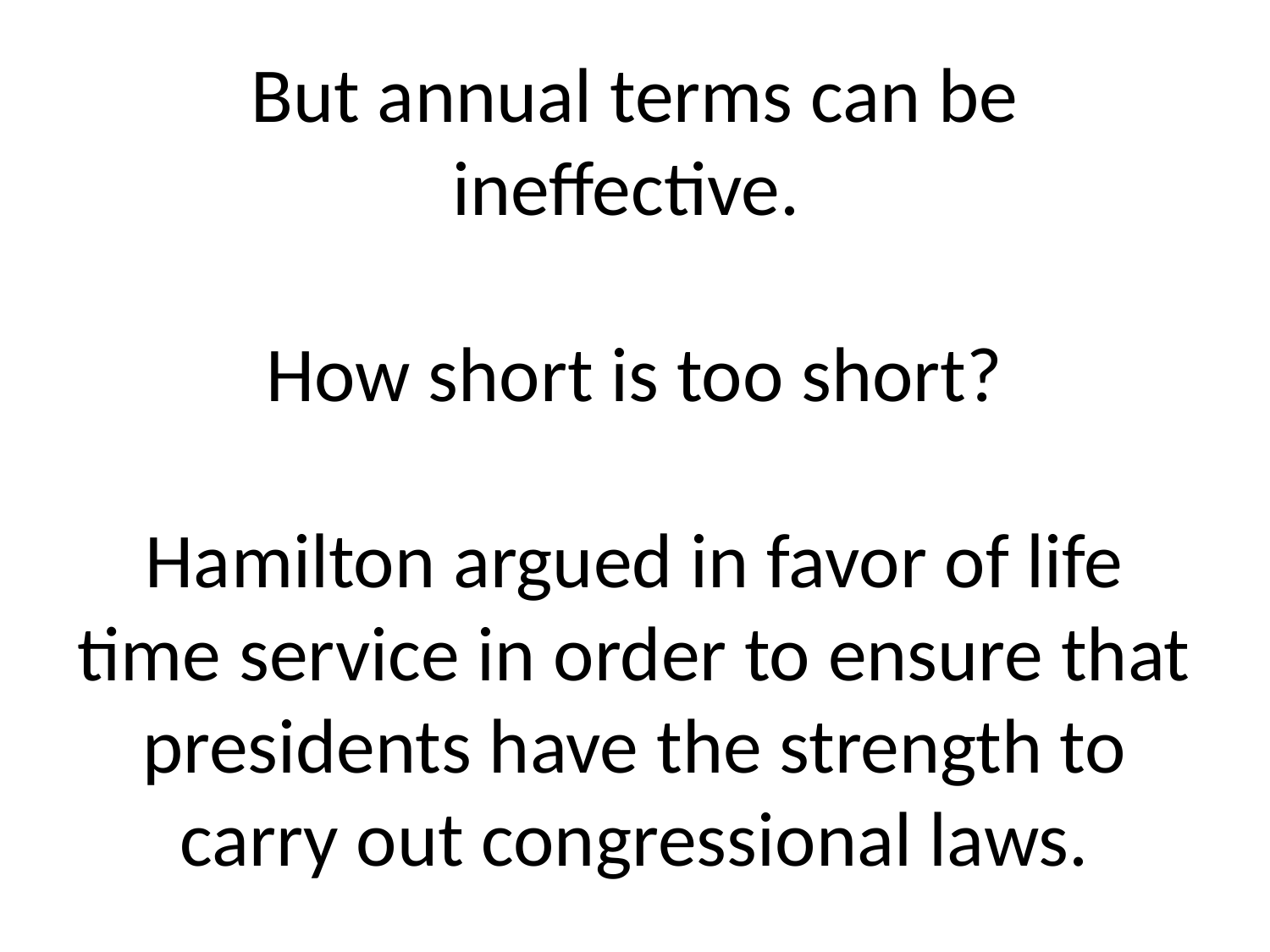

# But annual terms can be ineffective. How short is too short? Hamilton argued in favor of life time service in order to ensure that presidents have the strength to carry out congressional laws.